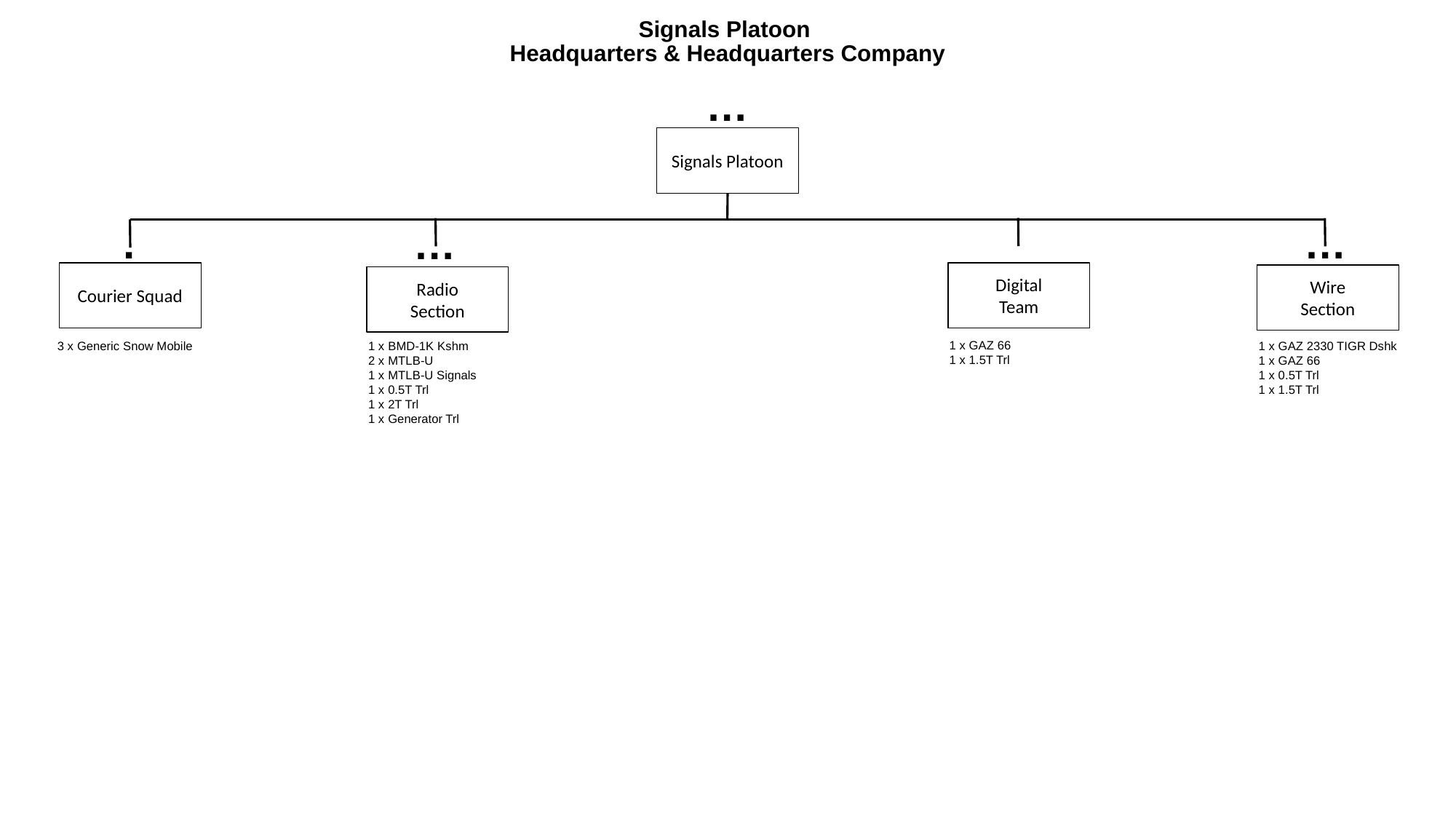

# Signals Platoon Headquarters & Headquarters Company
…
Signals Platoon
…
.
…
Courier Squad
Digital
Team
Wire
Section
Radio
Section
1 x GAZ 66
1 x 1.5T Trl
3 x Generic Snow Mobile
1 x BMD-1K Kshm
2 x MTLB-U
1 x MTLB-U Signals
1 x 0.5T Trl
1 x 2T Trl
1 x Generator Trl
1 x GAZ 2330 TIGR Dshk
1 x GAZ 66
1 x 0.5T Trl
1 x 1.5T Trl